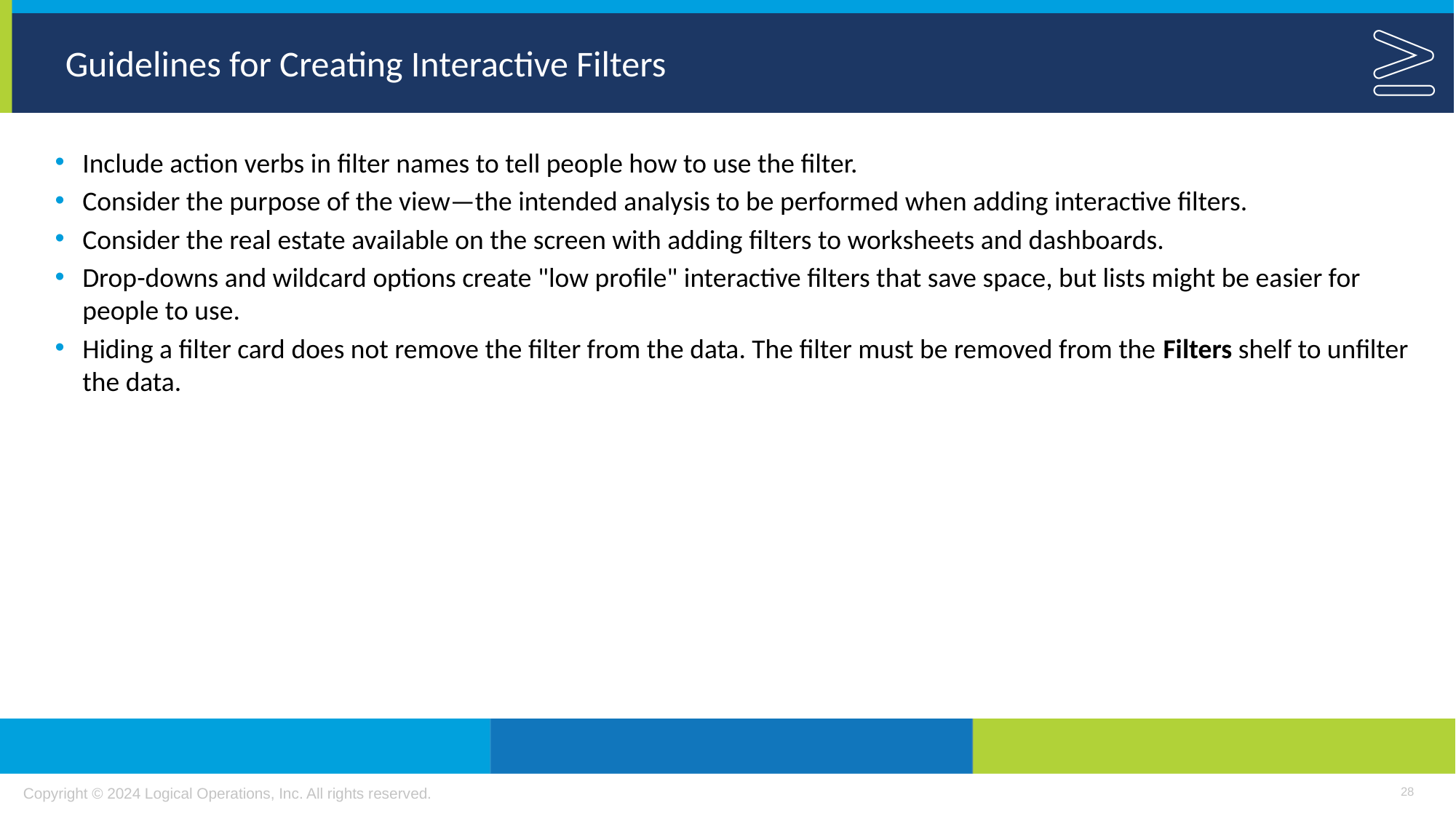

# Guidelines for Creating Interactive Filters
Include action verbs in filter names to tell people how to use the filter.
Consider the purpose of the view—the intended analysis to be performed when adding interactive filters.
Consider the real estate available on the screen with adding filters to worksheets and dashboards.
Drop-downs and wildcard options create "low profile" interactive filters that save space, but lists might be easier for people to use.
Hiding a filter card does not remove the filter from the data. The filter must be removed from the Filters shelf to unfilter the data.
28